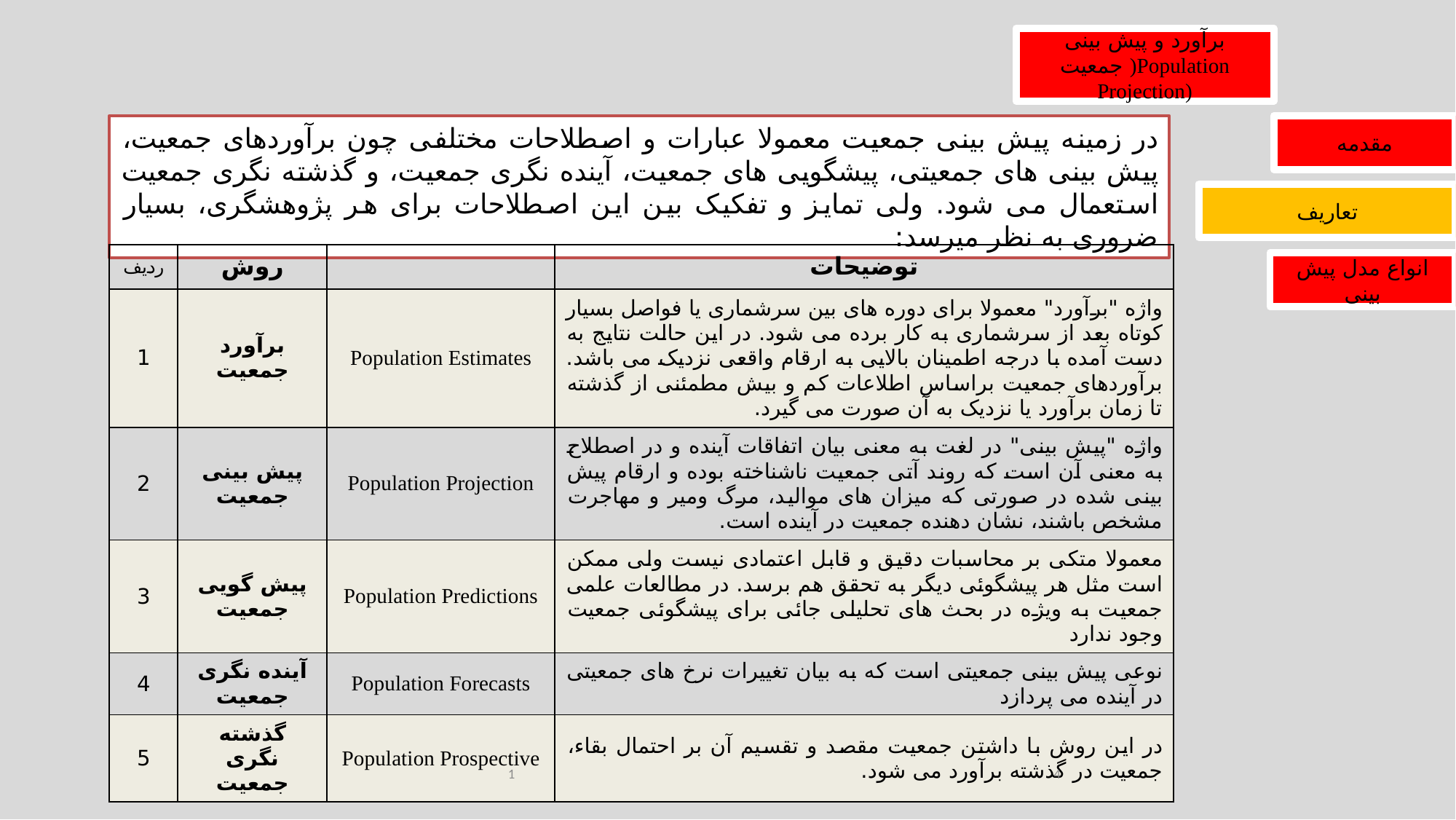

برآورد و پیش بینی جمعیت )Population Projection)
در زمینه پیش بینی جمعیت معمولا عبارات و اصطلاحات مختلفی چون برآوردهای جمعیت، پیش بینی های جمعیتی، پیشگویی های جمعیت، آینده نگری جمعیت، و گذشته نگری جمعیت استعمال می شود. ولی تمایز و تفکیک بین این اصطلاحات برای هر پژوهشگری، بسیار ضروری به نظر میرسد:
مقدمه
تعاریف
| ردیف | روش |  | توضیحات |
| --- | --- | --- | --- |
| 1 | برآورد جمعیت | Population Estimates | واژه "برآورد" معمولا برای دوره های بین سرشماری یا فواصل بسیار کوتاه بعد از سرشماری به کار برده می شود. در این حالت نتایج به دست آمده با درجه اطمینان بالایی به ارقام واقعی نزدیک می باشد. برآوردهای جمعیت براساس اطلاعات کم و بیش مطمئنی از گذشته تا زمان برآورد یا نزدیک به آن صورت می گیرد. |
| 2 | پیش بینی جمعیت | Population Projection | واژه "پیش بینی" در لغت به معنی بیان اتفاقات آینده و در اصطلاح به معنی آن است که روند آتی جمعیت ناشناخته بوده و ارقام پیش بینی شده در صورتی که میزان های موالید، مرگ ومیر و مهاجرت مشخص باشند، نشان دهنده جمعیت در آینده است. |
| 3 | پیش گویی جمعیت | Population Predictions | معمولا متکی بر محاسبات دقیق و قابل اعتمادی نیست ولی ممکن است مثل هر پیشگوئی دیگر به تحقق هم برسد. در مطالعات علمی جمعیت به ویژه در بحث های تحلیلی جائی برای پیشگوئی جمعیت وجود ندارد |
| 4 | آینده نگری جمعیت | Population Forecasts | نوعی پیش بینی جمعیتی است که به بیان تغییرات نرخ های جمعیتی در آینده می پردازد |
| 5 | گذشته نگری جمعیت | Population Prospective | در این روش با داشتن جمعیت مقصد و تقسیم آن بر احتمال بقاء، جمعیت در گذشته برآورد می شود. |
انواع مدل پیش بینی
1
4